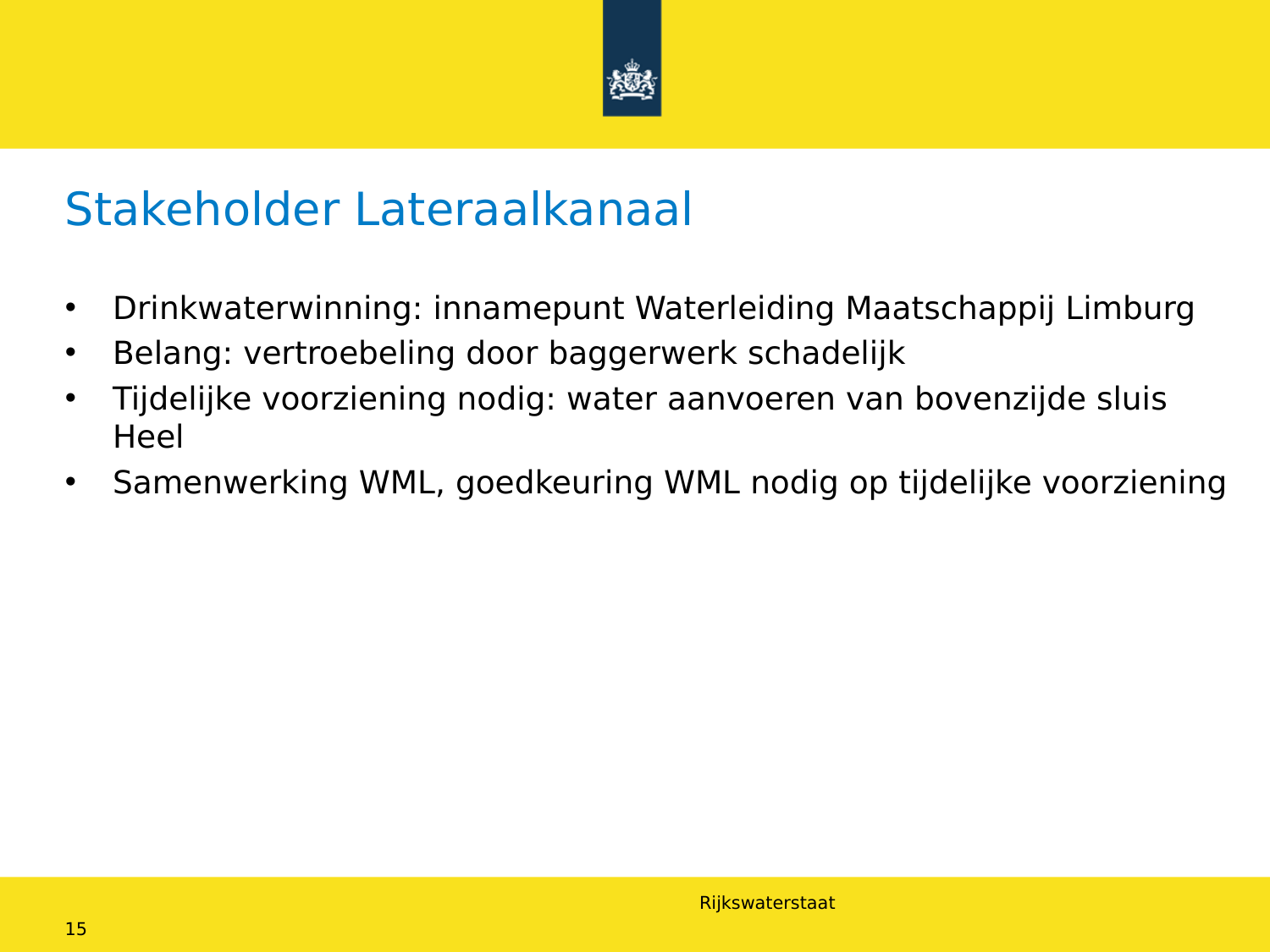

# Stakeholder Lateraalkanaal
Drinkwaterwinning: innamepunt Waterleiding Maatschappij Limburg
Belang: vertroebeling door baggerwerk schadelijk
Tijdelijke voorziening nodig: water aanvoeren van bovenzijde sluis Heel
Samenwerking WML, goedkeuring WML nodig op tijdelijke voorziening